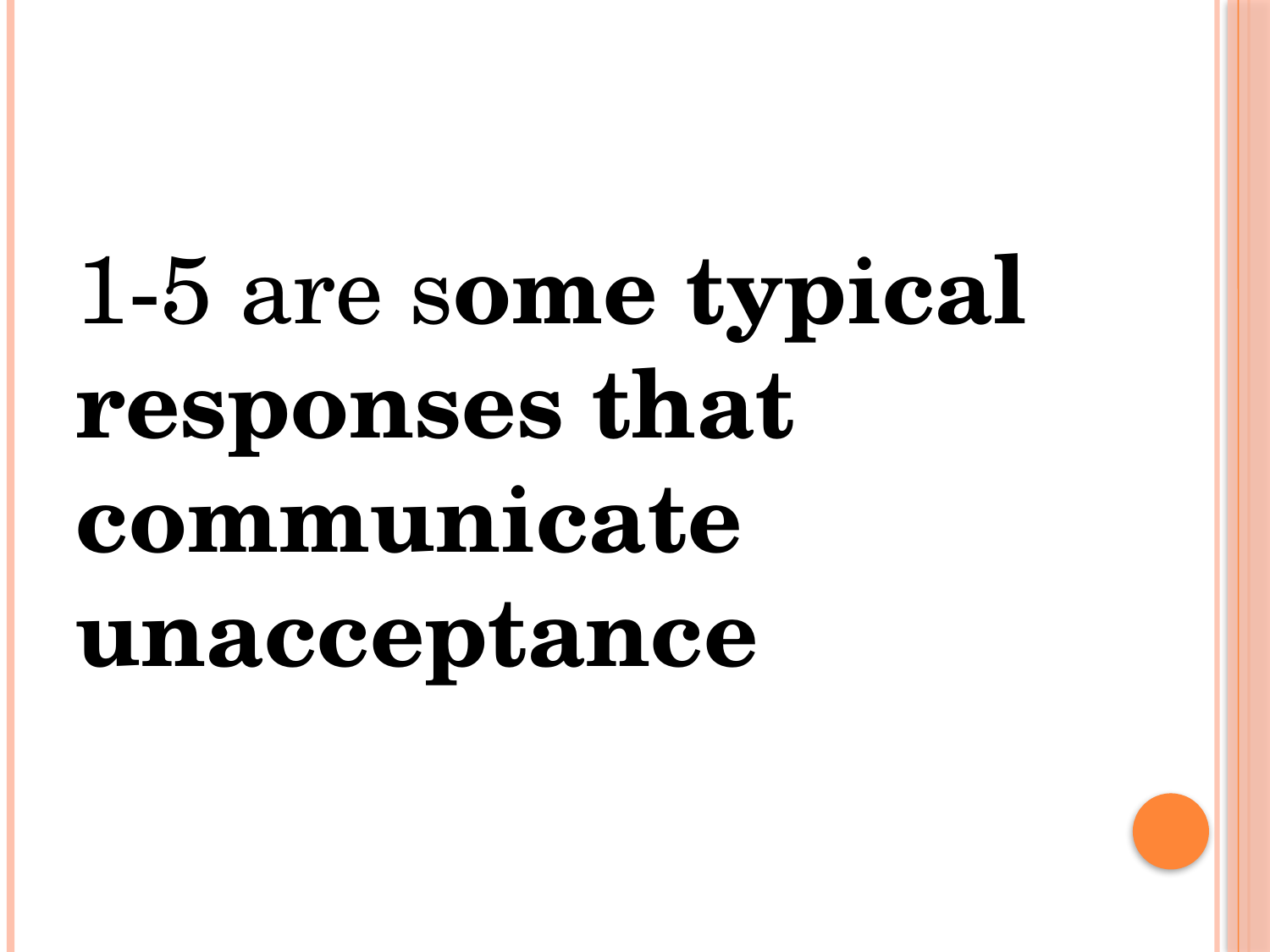

#
1-5 are some typical responses that communicate unacceptance